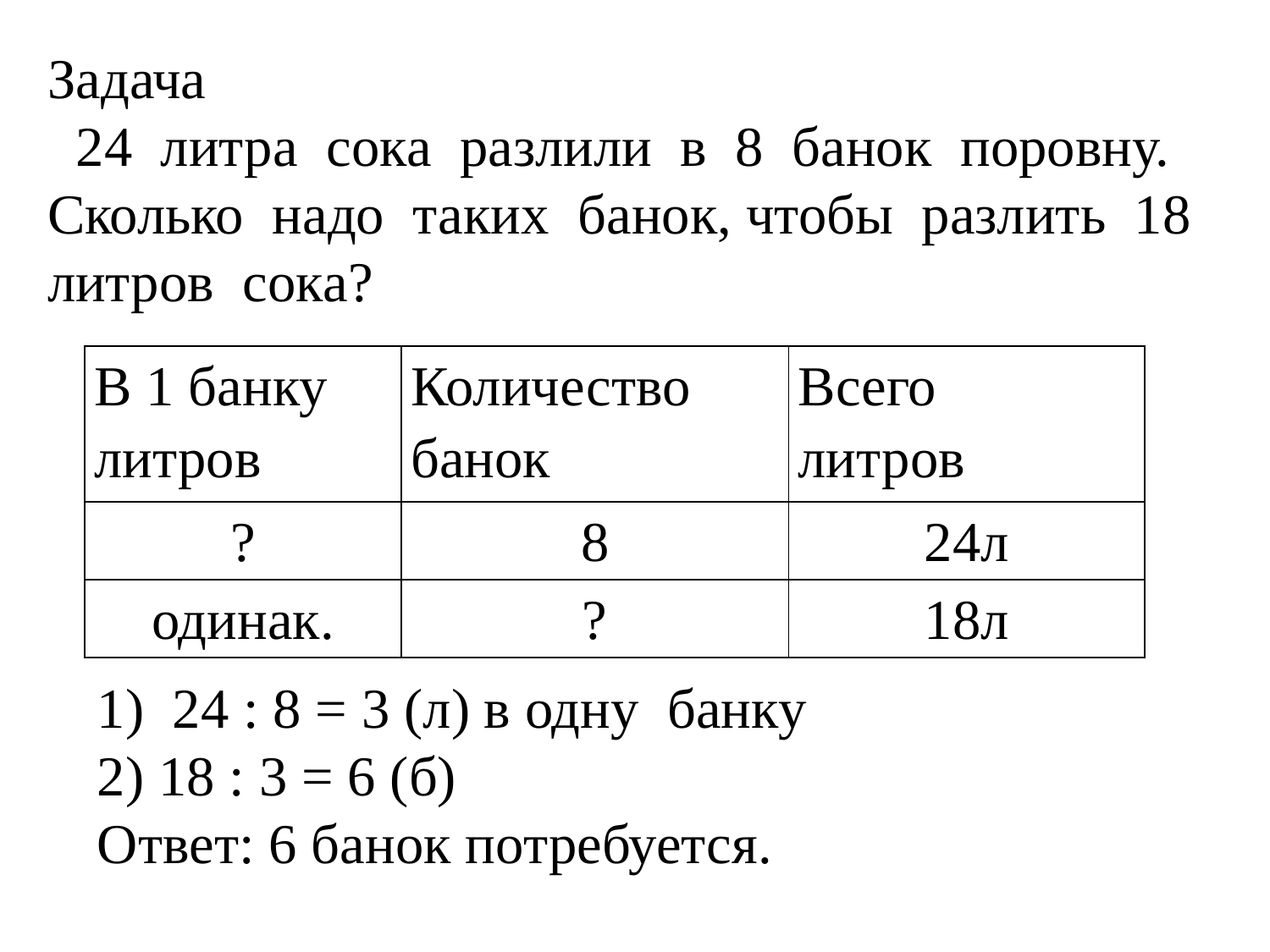

Задача
  24  литра  сока  разлили  в  8  банок  поровну. Сколько  надо  таких  банок, чтобы  разлить  18 литров  сока?
| В 1 банку литров | Количество банок | Всего литров |
| --- | --- | --- |
| ? | 8 | 24л |
| одинак. | ? | 18л |
1)  24 : 8 = 3 (л) в одну  банку
2) 18 : 3 = 6 (б)
Ответ: 6 банок потребуется.